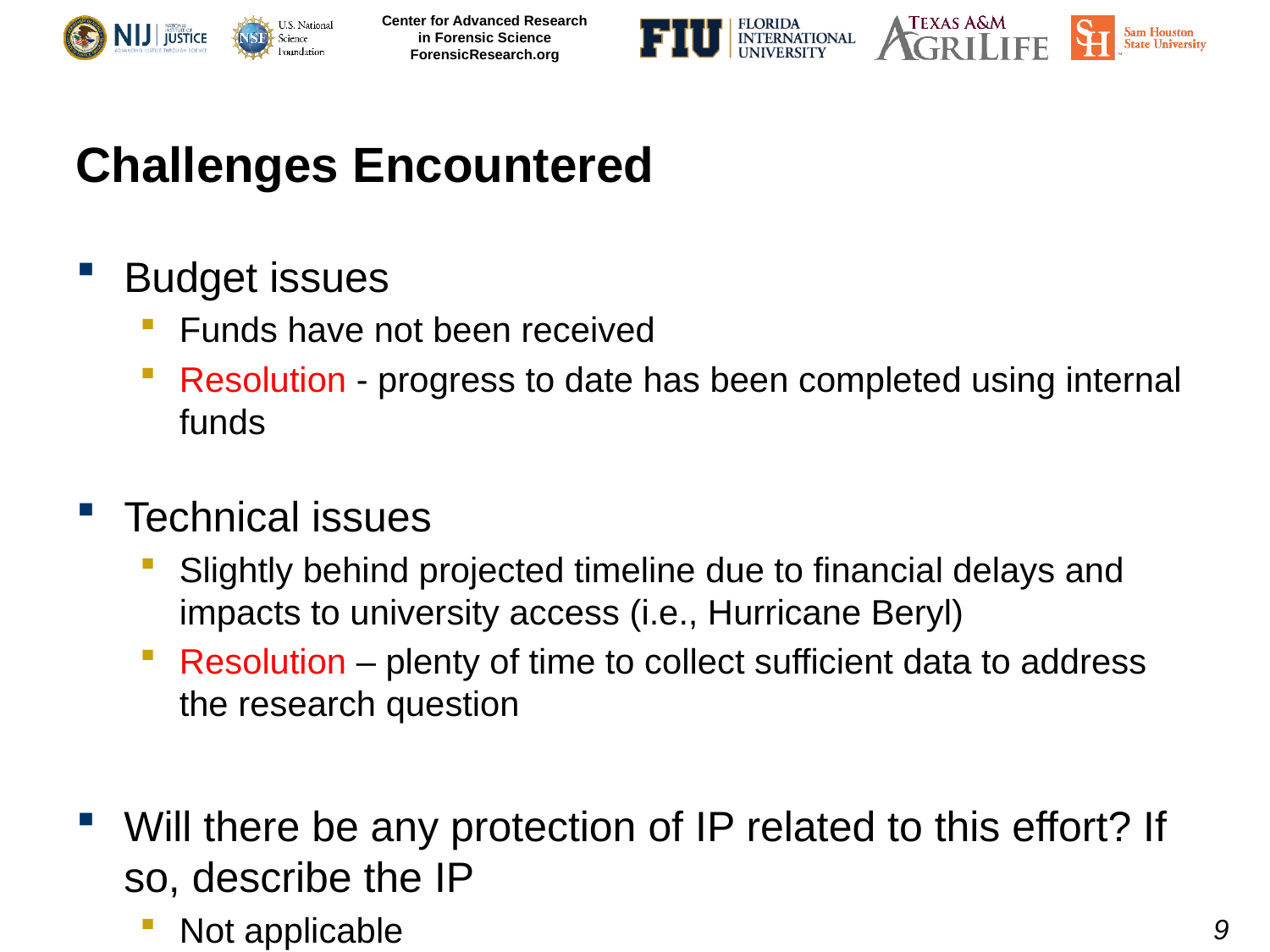

# Challenges Encountered
Budget issues
Funds have not been received
Resolution - progress to date has been completed using internal funds

Technical issues
Slightly behind projected timeline due to financial delays and impacts to university access (i.e., Hurricane Beryl)
Resolution – plenty of time to collect sufficient data to address the research question

Will there be any protection of IP related to this effort? If so, describe the IP
Not applicable